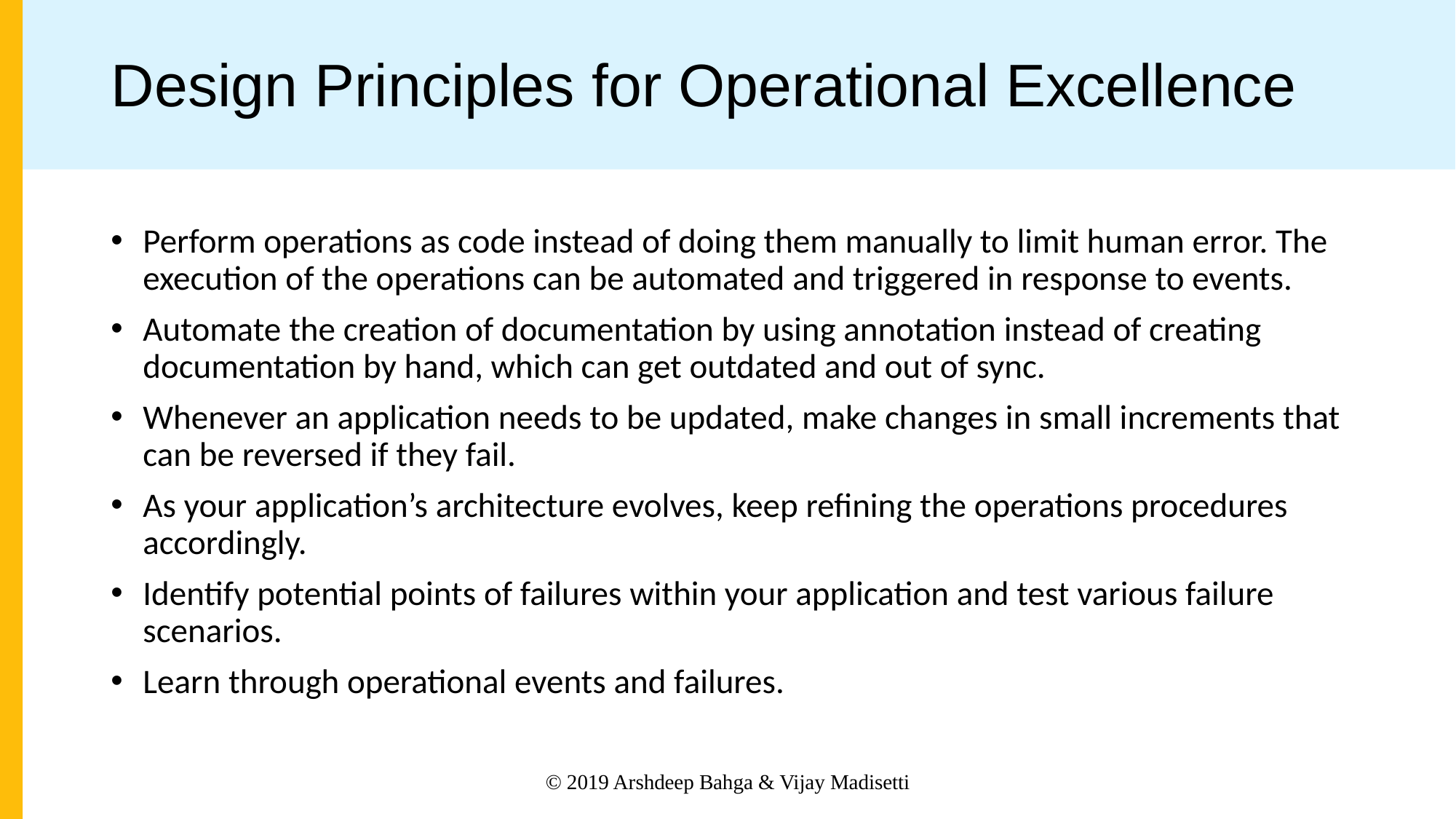

# Design Principles for Operational Excellence
Perform operations as code instead of doing them manually to limit human error. The execution of the operations can be automated and triggered in response to events.
Automate the creation of documentation by using annotation instead of creating documentation by hand, which can get outdated and out of sync.
Whenever an application needs to be updated, make changes in small increments that can be reversed if they fail.
As your application’s architecture evolves, keep refining the operations procedures accordingly.
Identify potential points of failures within your application and test various failure scenarios.
Learn through operational events and failures.
© 2019 Arshdeep Bahga & Vijay Madisetti